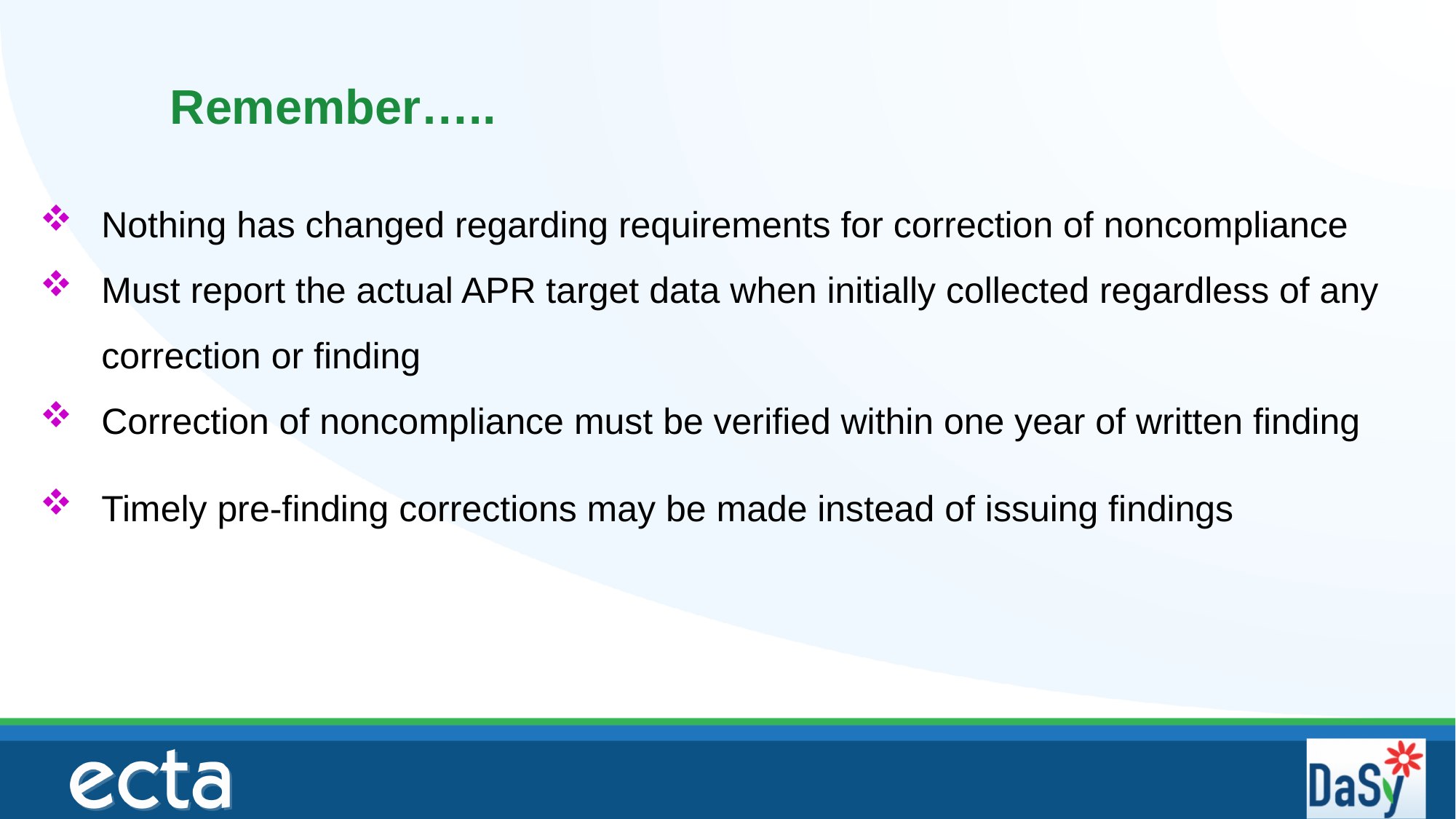

Remember…..
Nothing has changed regarding requirements for correction of noncompliance
Must report the actual APR target data when initially collected regardless of any correction or finding
Correction of noncompliance must be verified within one year of written finding
Timely pre-finding corrections may be made instead of issuing findings